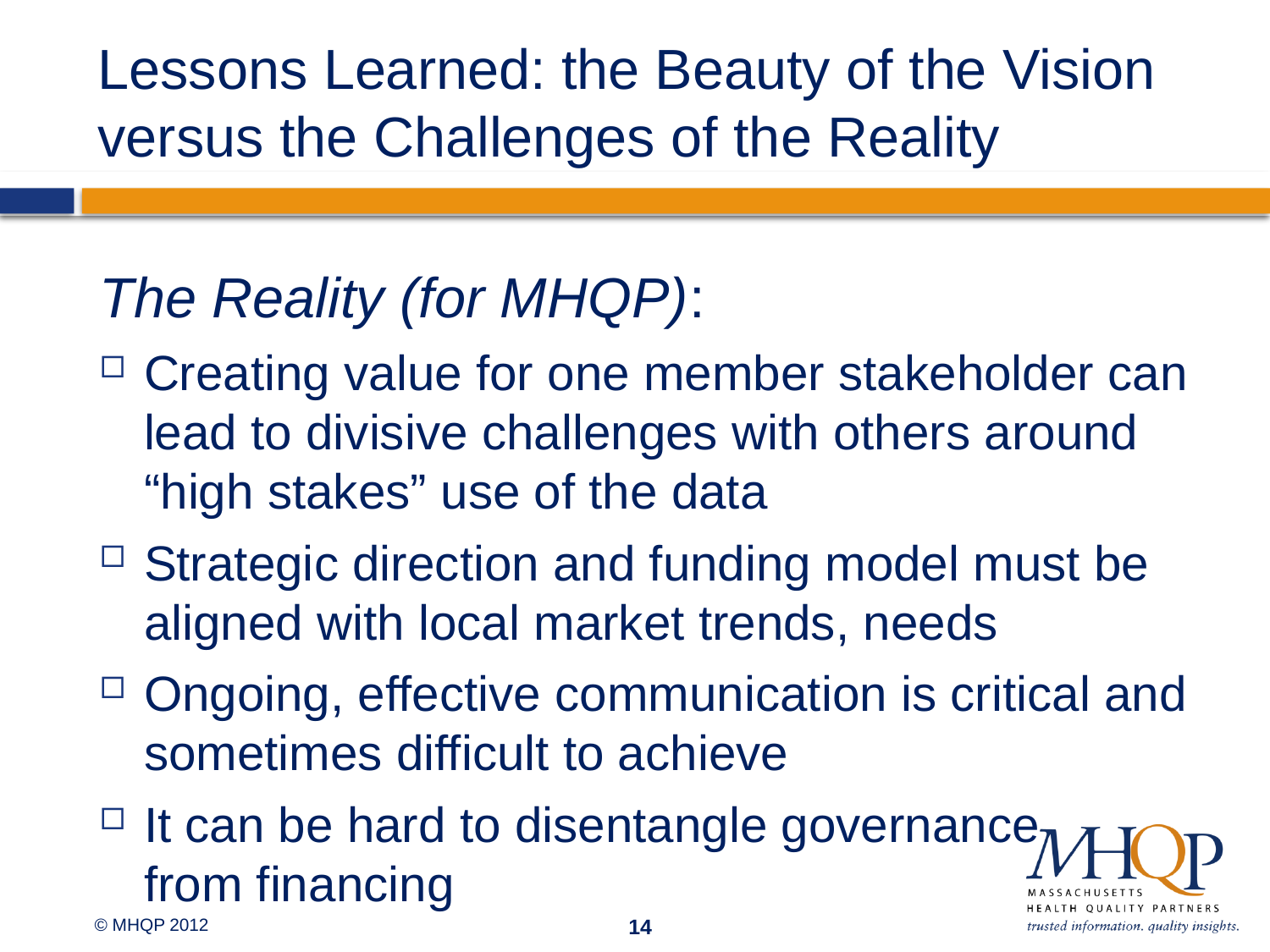

# Lessons Learned: the Beauty of the Vision versus the Challenges of the Reality
The Reality (for MHQP):
Creating value for one member stakeholder can lead to divisive challenges with others around “high stakes” use of the data
Strategic direction and funding model must be aligned with local market trends, needs
Ongoing, effective communication is critical and sometimes difficult to achieve
It can be hard to disentangle governance     from financing

14